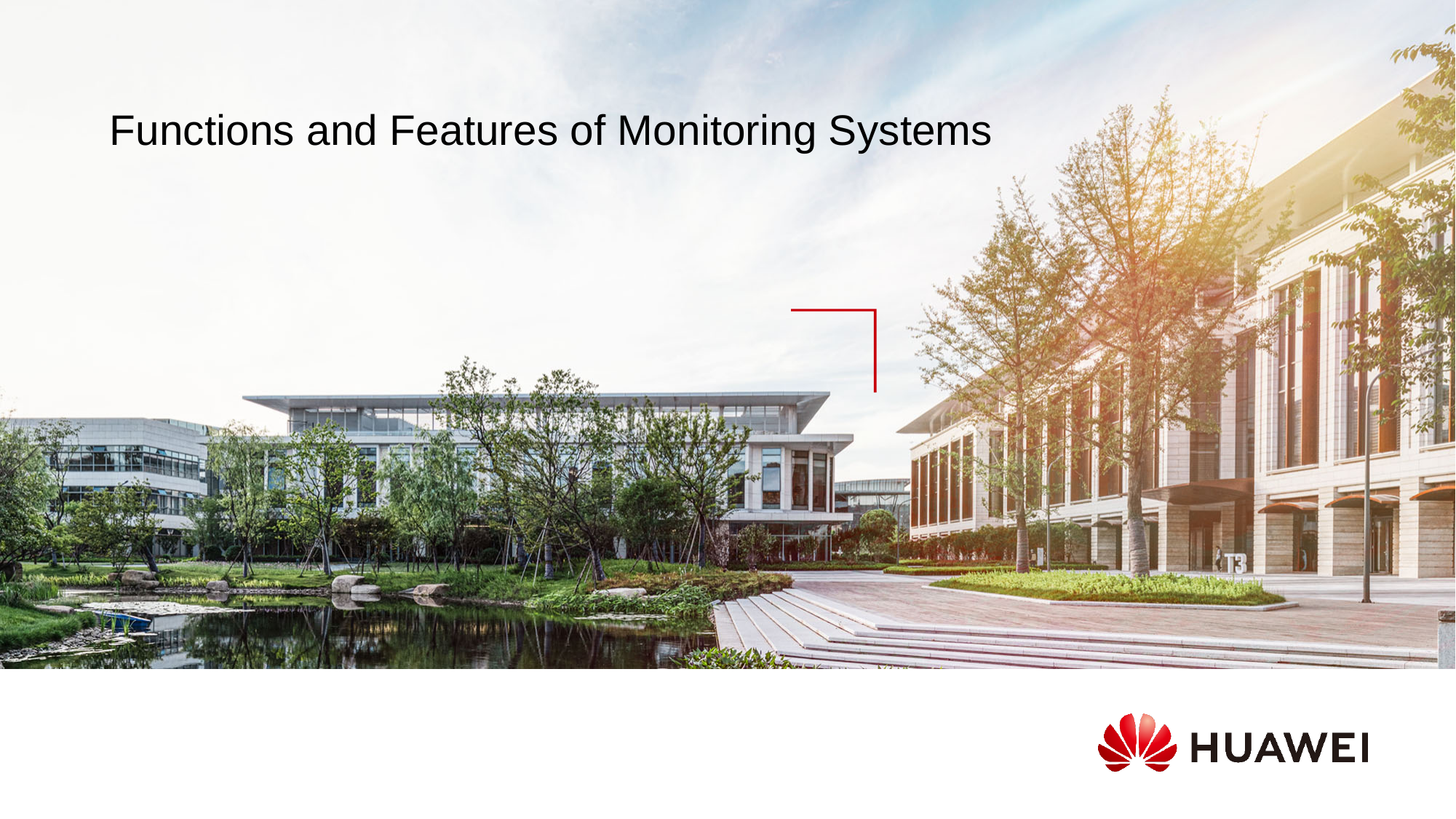

# Functions and Features of Monitoring Systems